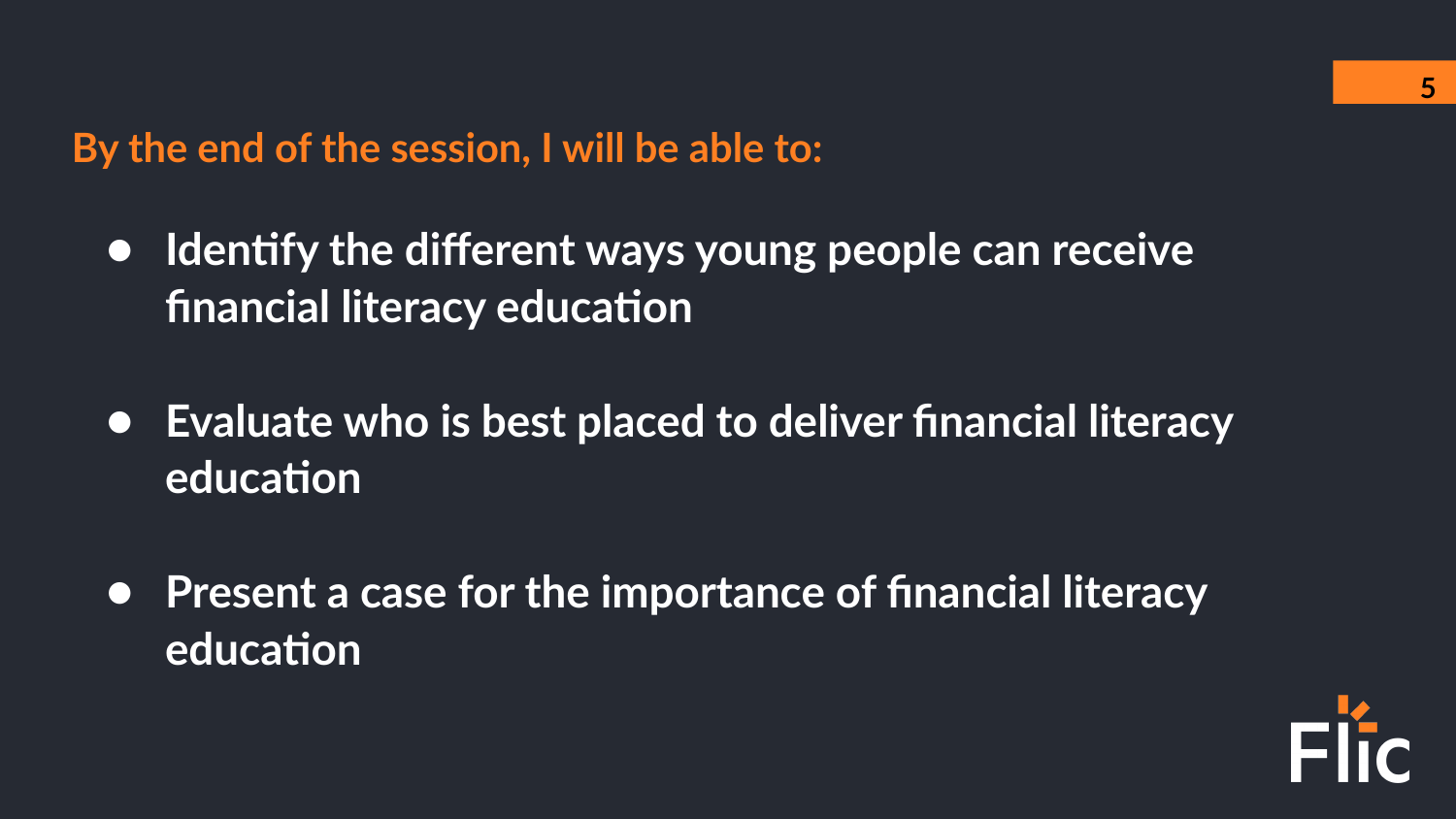

5
By the end of the session, I will be able to:

Identify the different ways young people can receive financial literacy education

Evaluate who is best placed to deliver financial literacy education

Present a case for the importance of financial literacy education

5